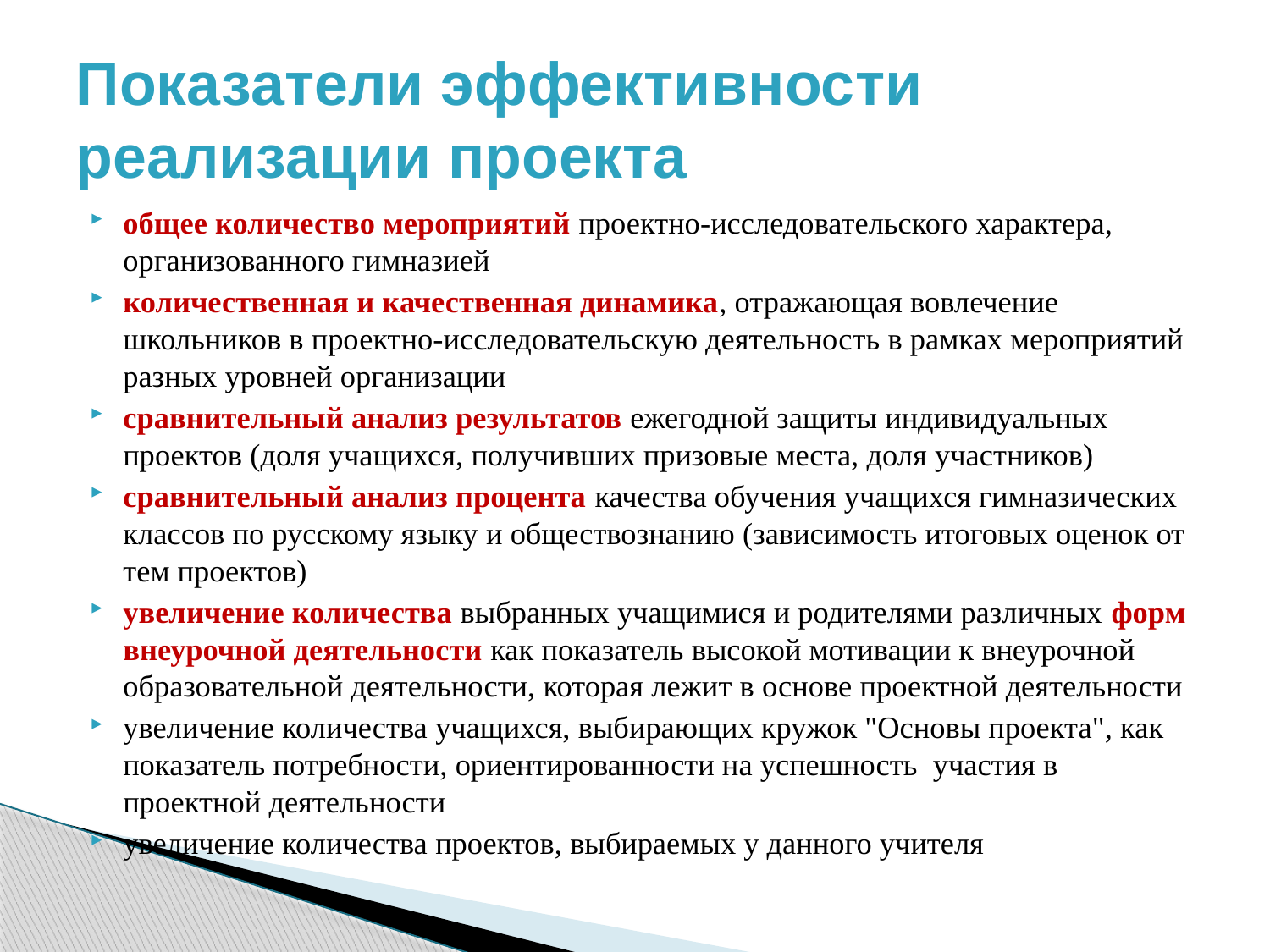

# Показатели эффективности реализации проекта
общее количество мероприятий проектно-исследовательского характера, организованного гимназией
количественная и качественная динамика, отражающая вовлечение школьников в проектно-исследовательскую деятельность в рамках мероприятий  разных уровней организации
сравнительный анализ результатов ежегодной защиты индивидуальных проектов (доля учащихся, получивших призовые места, доля участников)
сравнительный анализ процента качества обучения учащихся гимназических классов по русскому языку и обществознанию (зависимость итоговых оценок от тем проектов)
увеличение количества выбранных учащимися и родителями различных форм внеурочной деятельности как показатель высокой мотивации к внеурочной образовательной деятельности, которая лежит в основе проектной деятельности
увеличение количества учащихся, выбирающих кружок "Основы проекта", как показатель потребности, ориентированности на успешность  участия в проектной деятельности
увеличение количества проектов, выбираемых у данного учителя